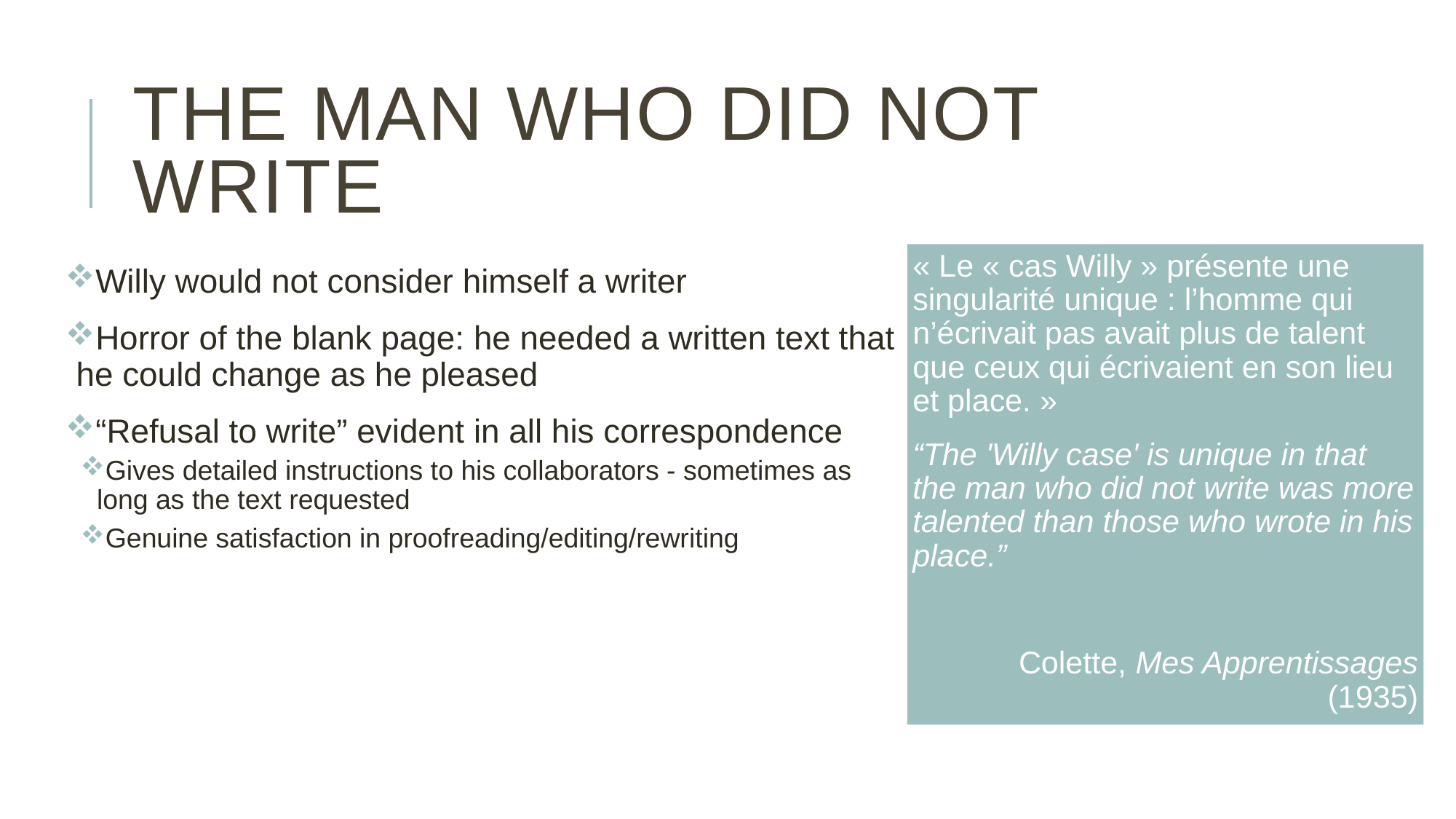

# The man who did not write
« Le « cas Willy » présente une singularité unique : l’homme qui n’écrivait pas avait plus de talent que ceux qui écrivaient en son lieu et place. »
“The 'Willy case' is unique in that the man who did not write was more talented than those who wrote in his place.”

Colette, Mes Apprentissages (1935)
Willy would not consider himself a writer
Horror of the blank page: he needed a written text that he could change as he pleased
“Refusal to write” evident in all his correspondence
Gives detailed instructions to his collaborators - sometimes as long as the text requested
Genuine satisfaction in proofreading/editing/rewriting